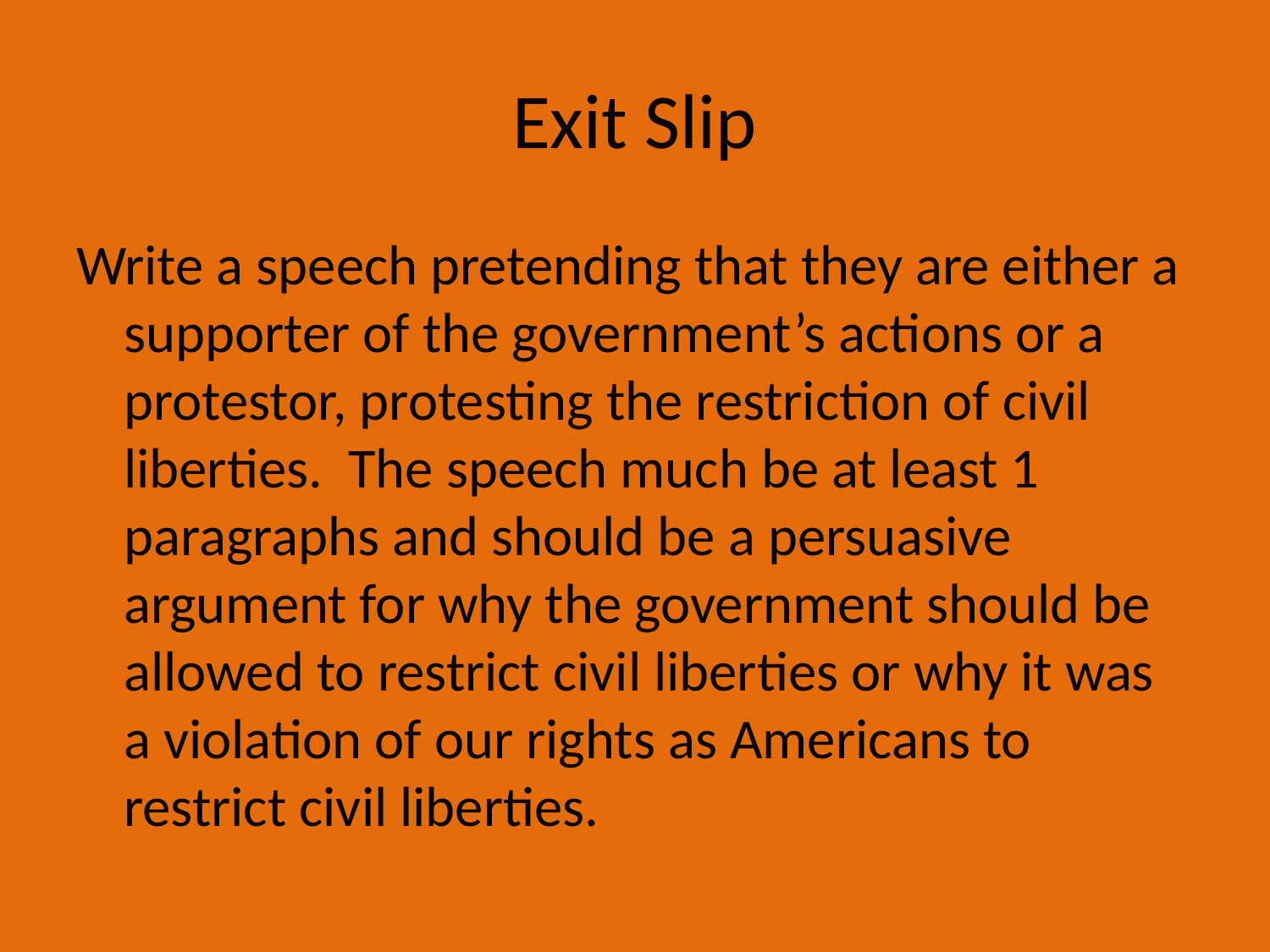

# Exit Slip
Write a speech pretending that they are either a supporter of the government’s actions or a protestor, protesting the restriction of civil liberties.  The speech much be at least 1 paragraphs and should be a persuasive argument for why the government should be allowed to restrict civil liberties or why it was a violation of our rights as Americans to restrict civil liberties.